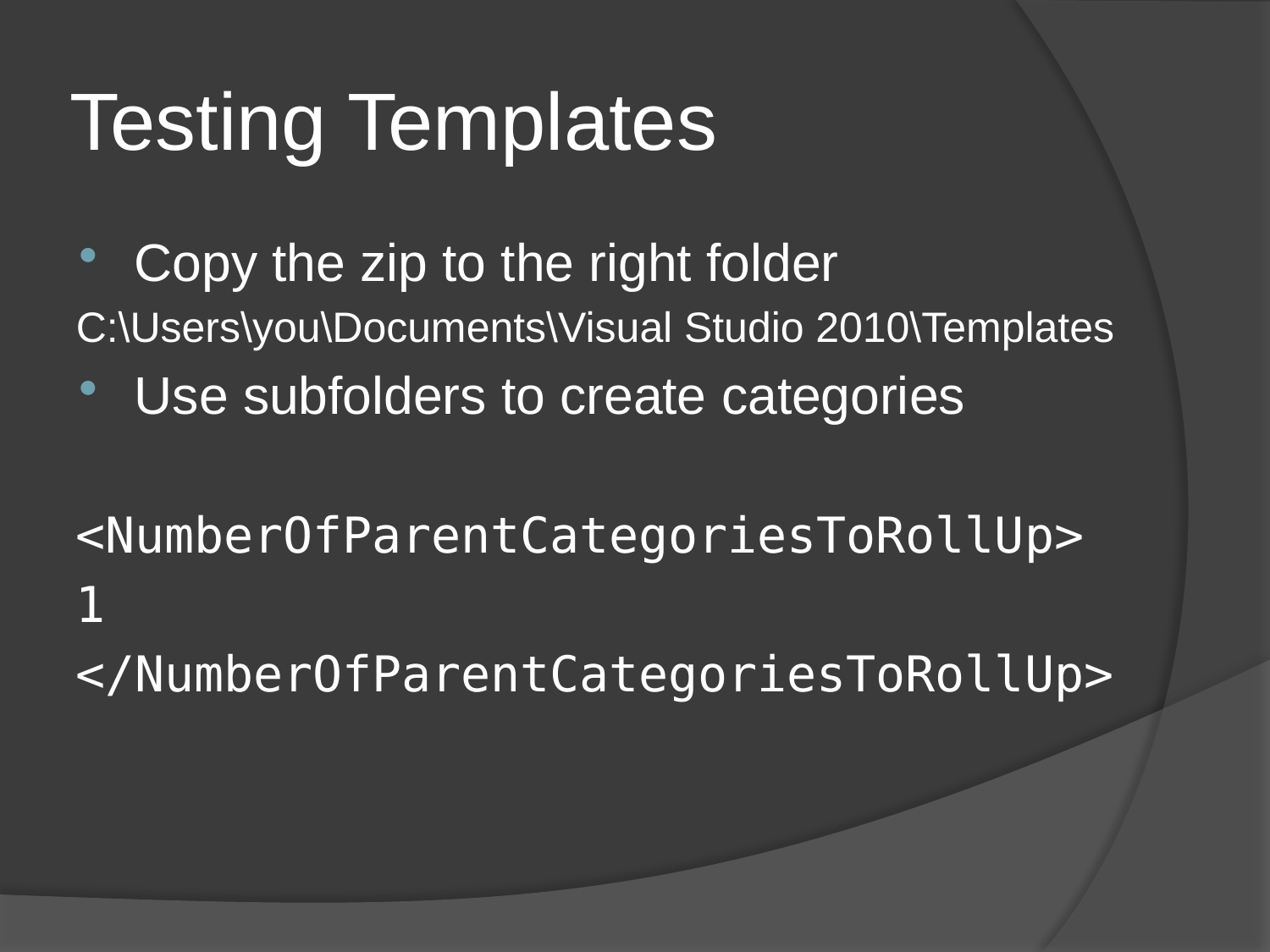

# Testing Templates
Copy the zip to the right folder
C:\Users\you\Documents\Visual Studio 2010\Templates
Use subfolders to create categories

<NumberOfParentCategoriesToRollUp>
1
</NumberOfParentCategoriesToRollUp>